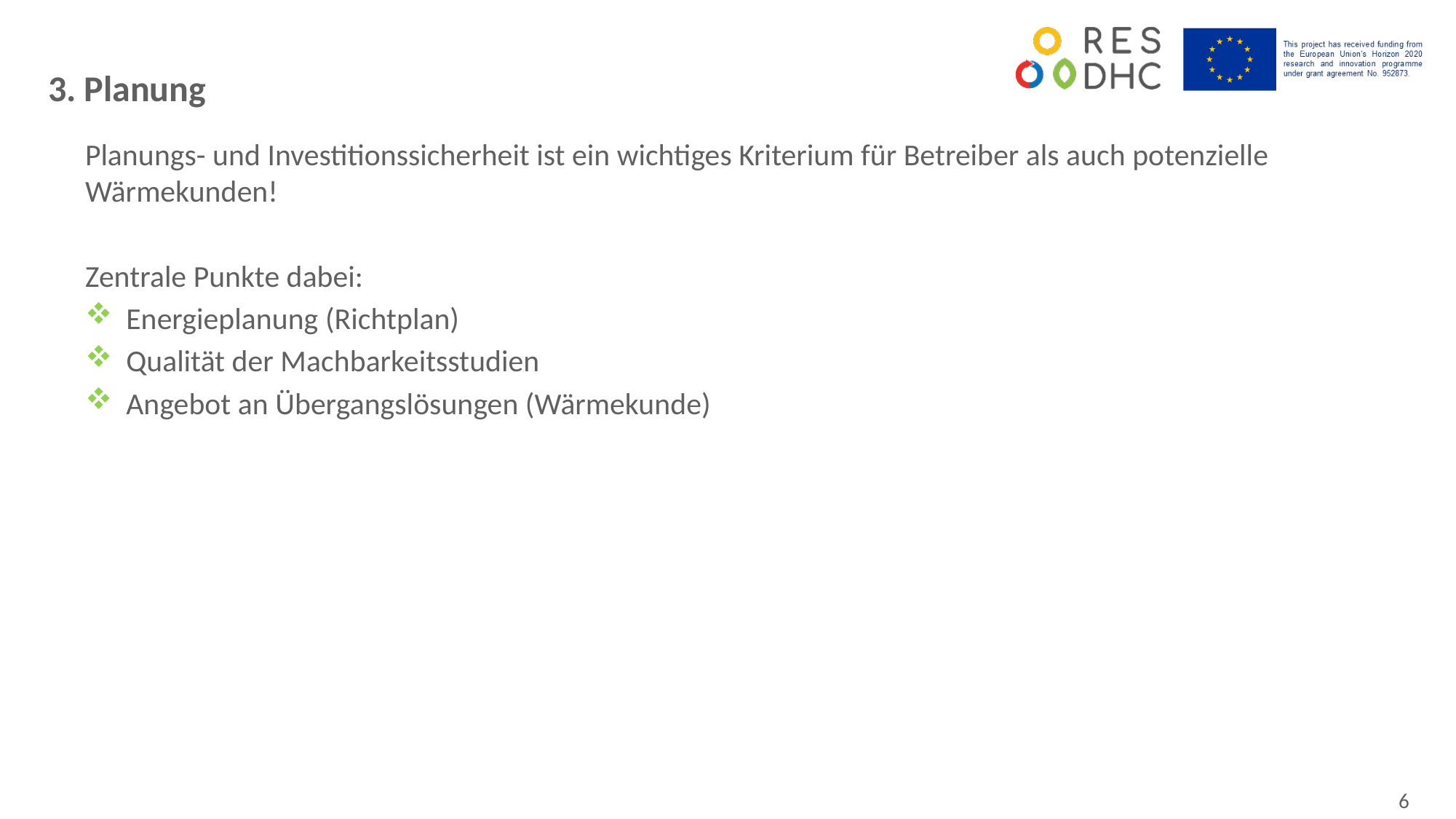

3. Planung
Planungs- und Investitionssicherheit ist ein wichtiges Kriterium für Betreiber als auch potenzielle Wärmekunden!

Zentrale Punkte dabei:
Energieplanung (Richtplan)
Qualität der Machbarkeitsstudien
Angebot an Übergangslösungen (Wärmekunde)
6